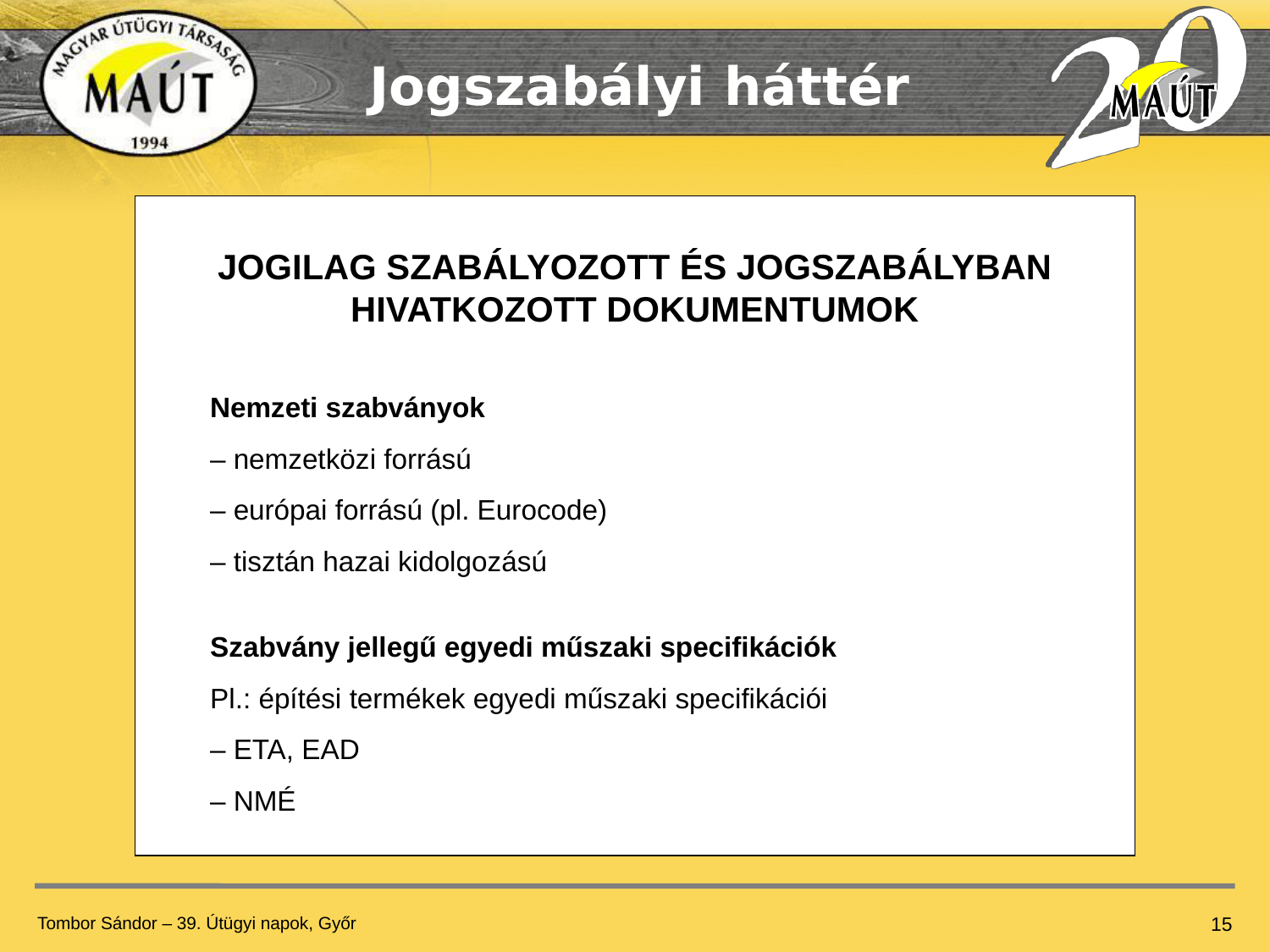

Jogszabályi háttér

JOGILAG SZABÁLYOZOTT ÉS JOGSZABÁLYBAN HIVATKOZOTT DOKUMENTUMOK
Nemzeti szabványok
– nemzetközi forrású
– európai forrású (pl. Eurocode)
– tisztán hazai kidolgozású
Szabvány jellegű egyedi műszaki specifikációk
Pl.: építési termékek egyedi műszaki specifikációi
– ETA, EAD
– NMÉ